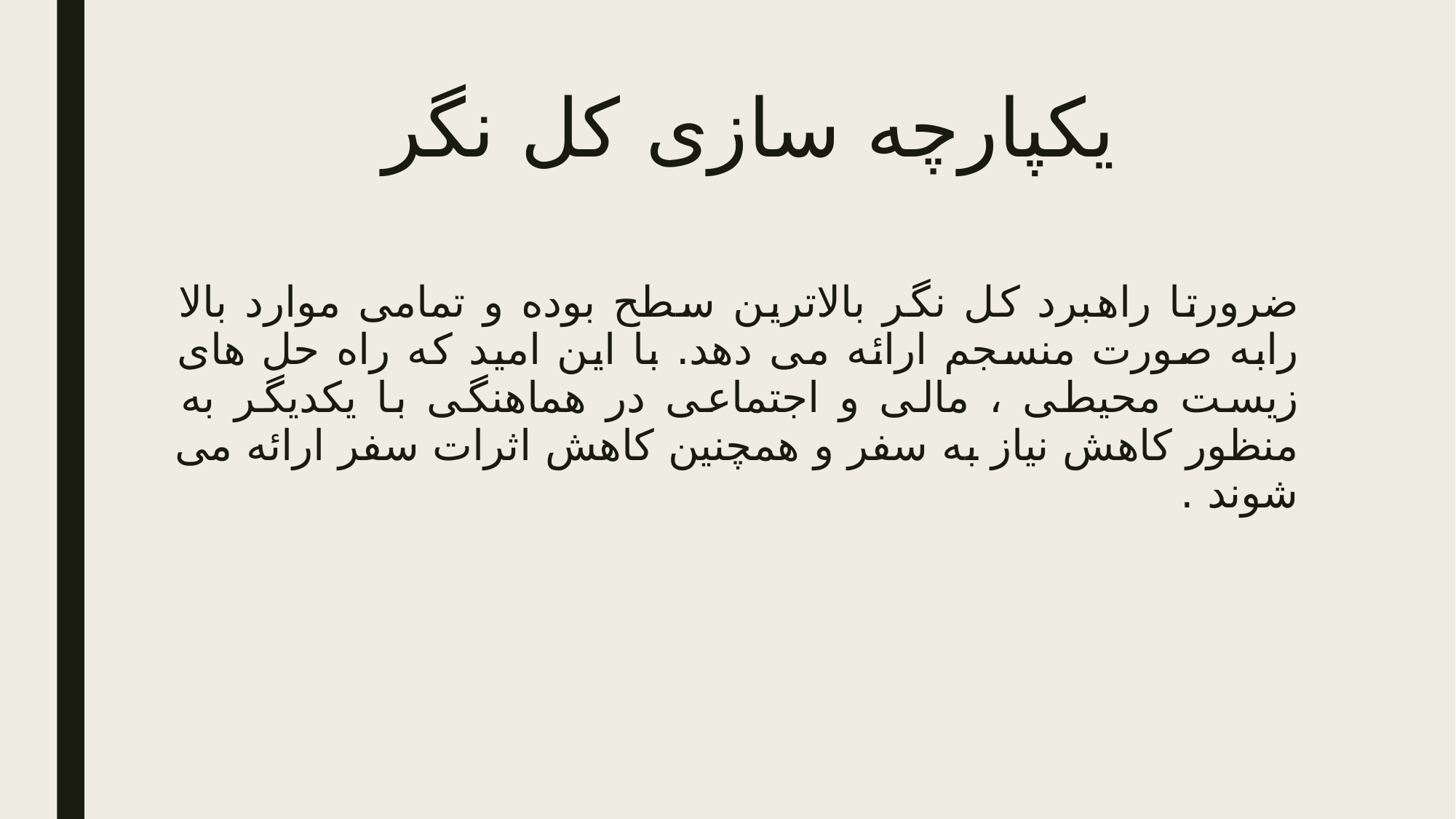

# یکپارچه سازی کل نگر
ضرورتا راهبرد کل نگر بالاترین سطح بوده و تمامی موارد بالا رابه صورت منسجم ارائه می دهد. با این امید که راه حل های زیست محیطی ، مالی و اجتماعی در هماهنگی با یکدیگر به منظور کاهش نیاز به سفر و همچنین کاهش اثرات سفر ارائه می شوند .